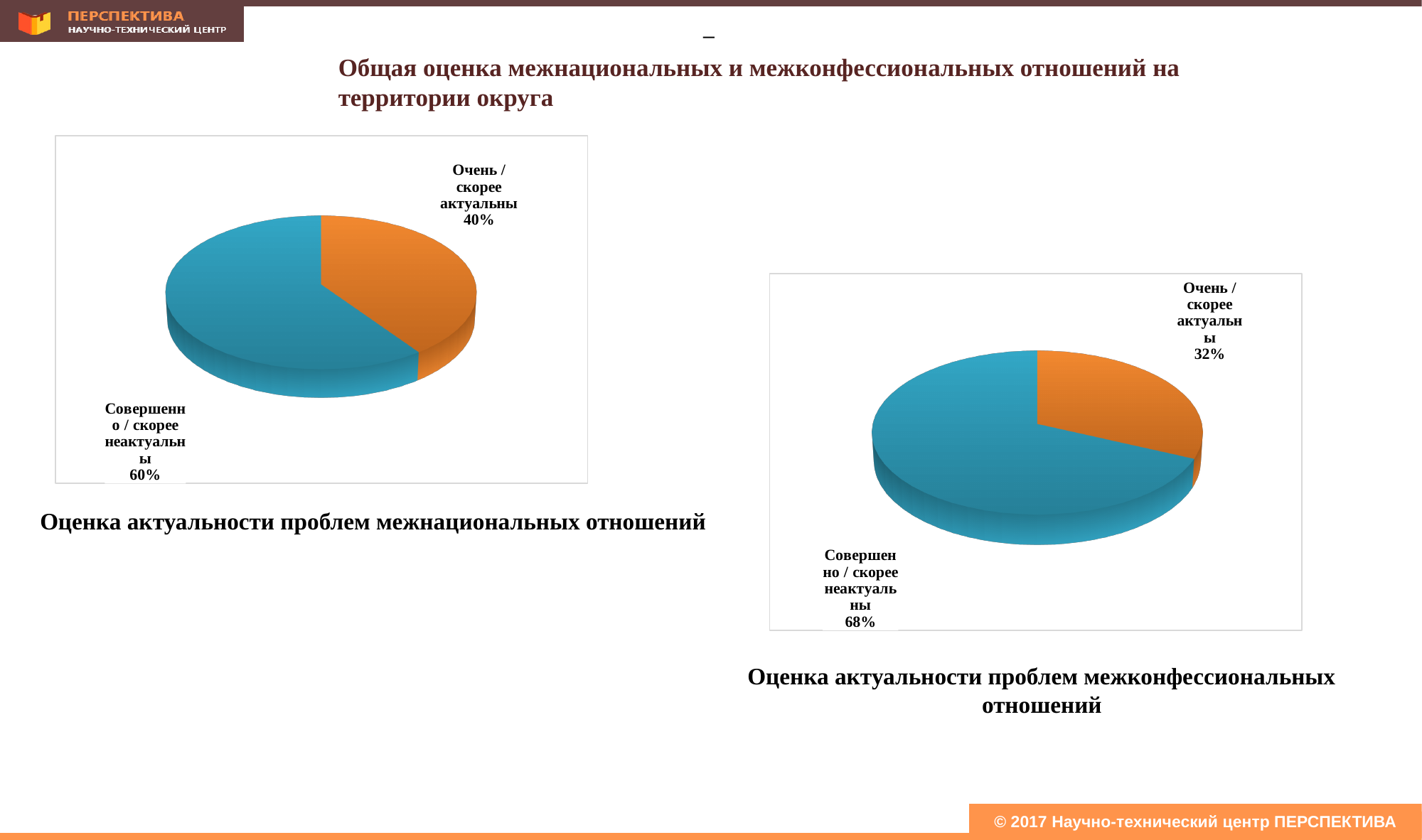

Общая оценка межнациональных и межконфессиональных отношений на территории округа

–

[unsupported chart]

[unsupported chart]

Оценка актуальности проблем межнациональных отношений
Оценка актуальности проблем межконфессиональных отношений
© 2017 Научно-технический центр ПЕРСПЕКТИВА